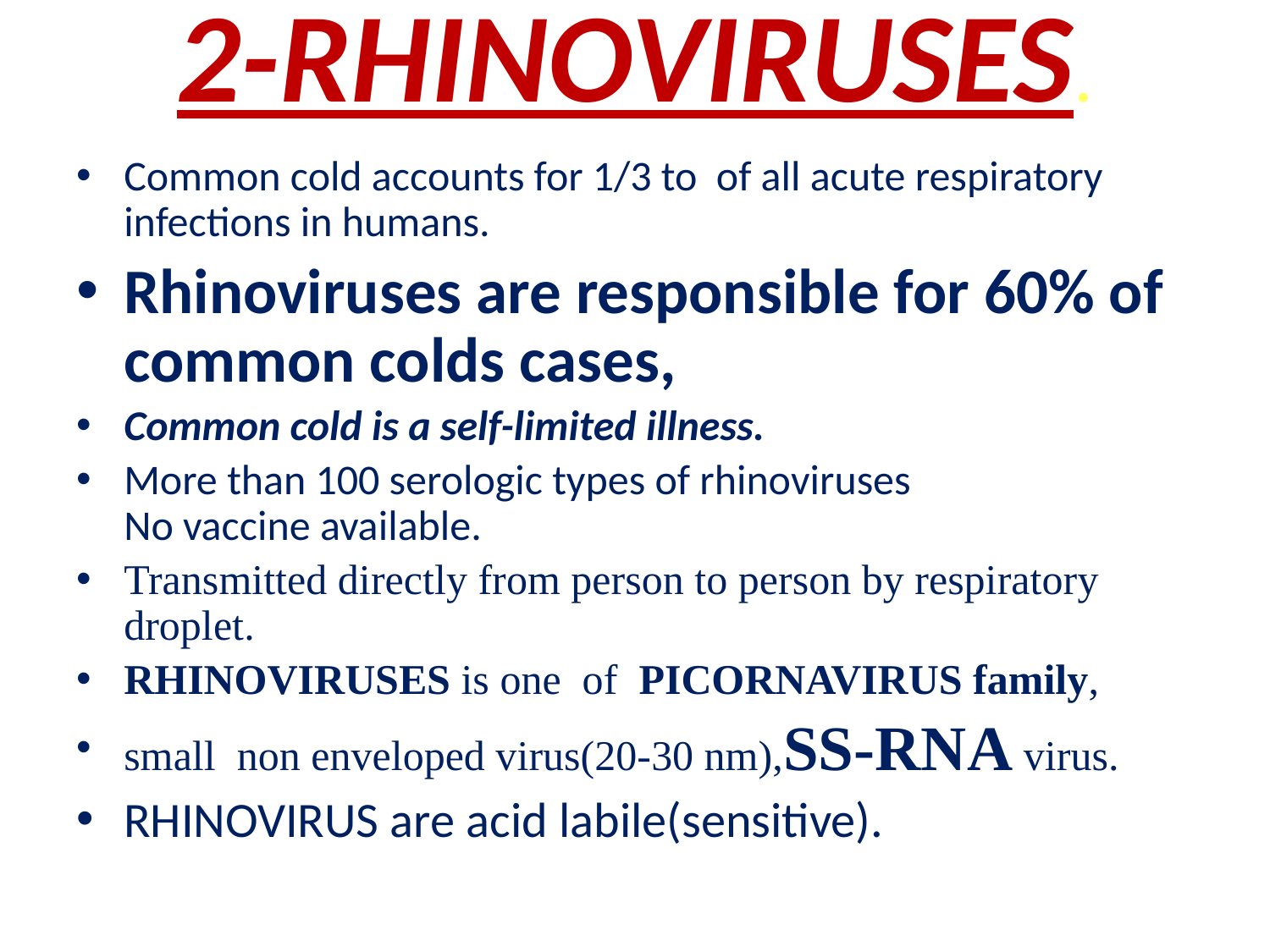

# 2-RHINOVIRUSES.
Common cold accounts for 1/3 to  of all acute respiratory infections in humans.
Rhinoviruses are responsible for 60% of common colds cases,
Common cold is a self-limited illness.
More than 100 serologic types of rhinoviruses                         No vaccine available.
Transmitted directly from person to person by respiratory droplet.
RHINOVIRUSES is one  of  PICORNAVIRUS family,
small  non enveloped virus(20-30 nm),SS-RNA virus.
RHINOVIRUS are acid labile(sensitive).